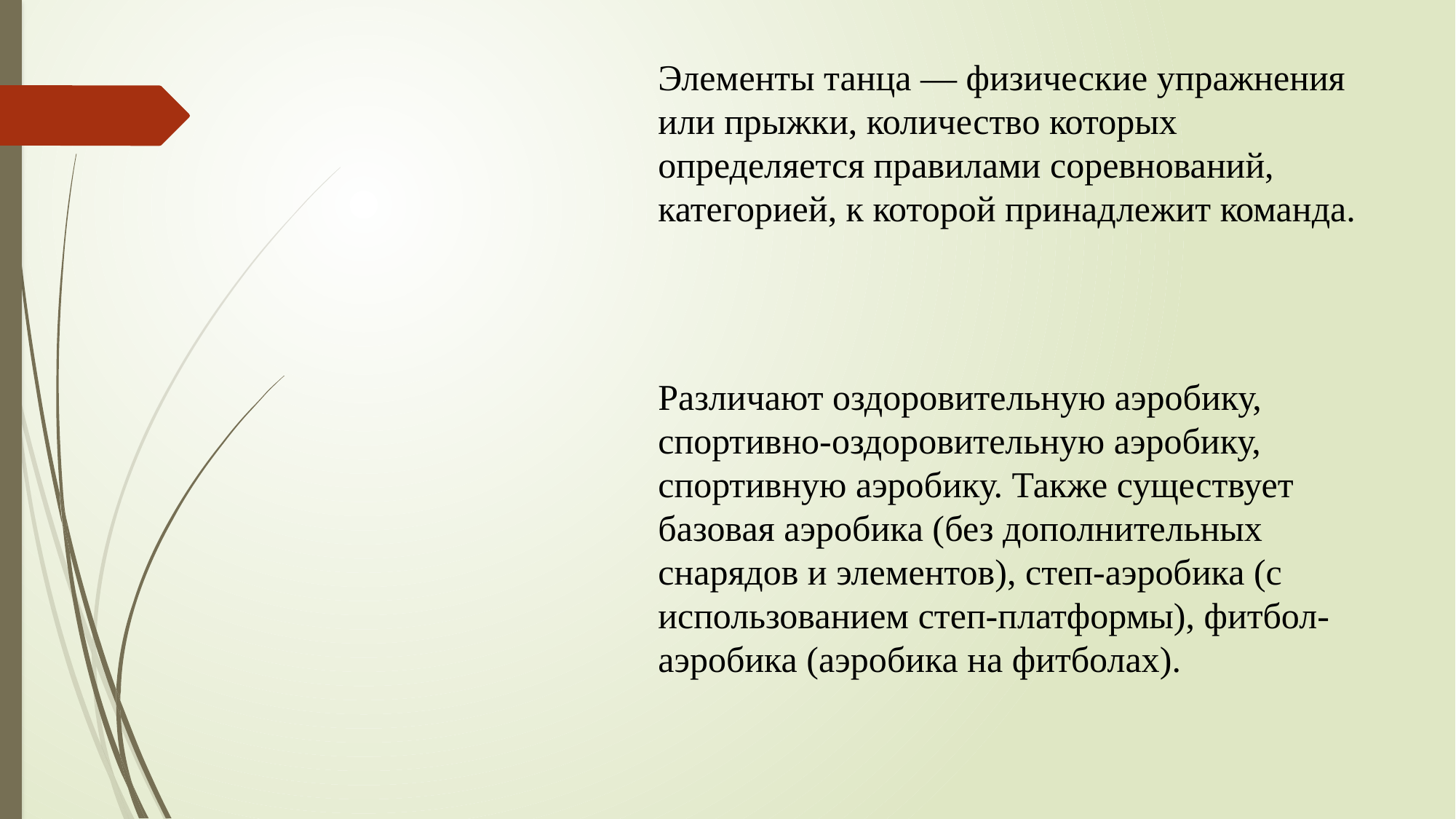

Элементы танца — физические упражнения или прыжки, количество которых определяется правилами соревнований, категорией, к которой принадлежит команда.
Различают оздоровительную аэробику, спортивно-оздоровительную аэробику, спортивную аэробику. Также существует базовая аэробика (без дополнительных снарядов и элементов), степ-аэробика (с использованием степ-платформы), фитбол-аэробика (аэробика на фитболах).